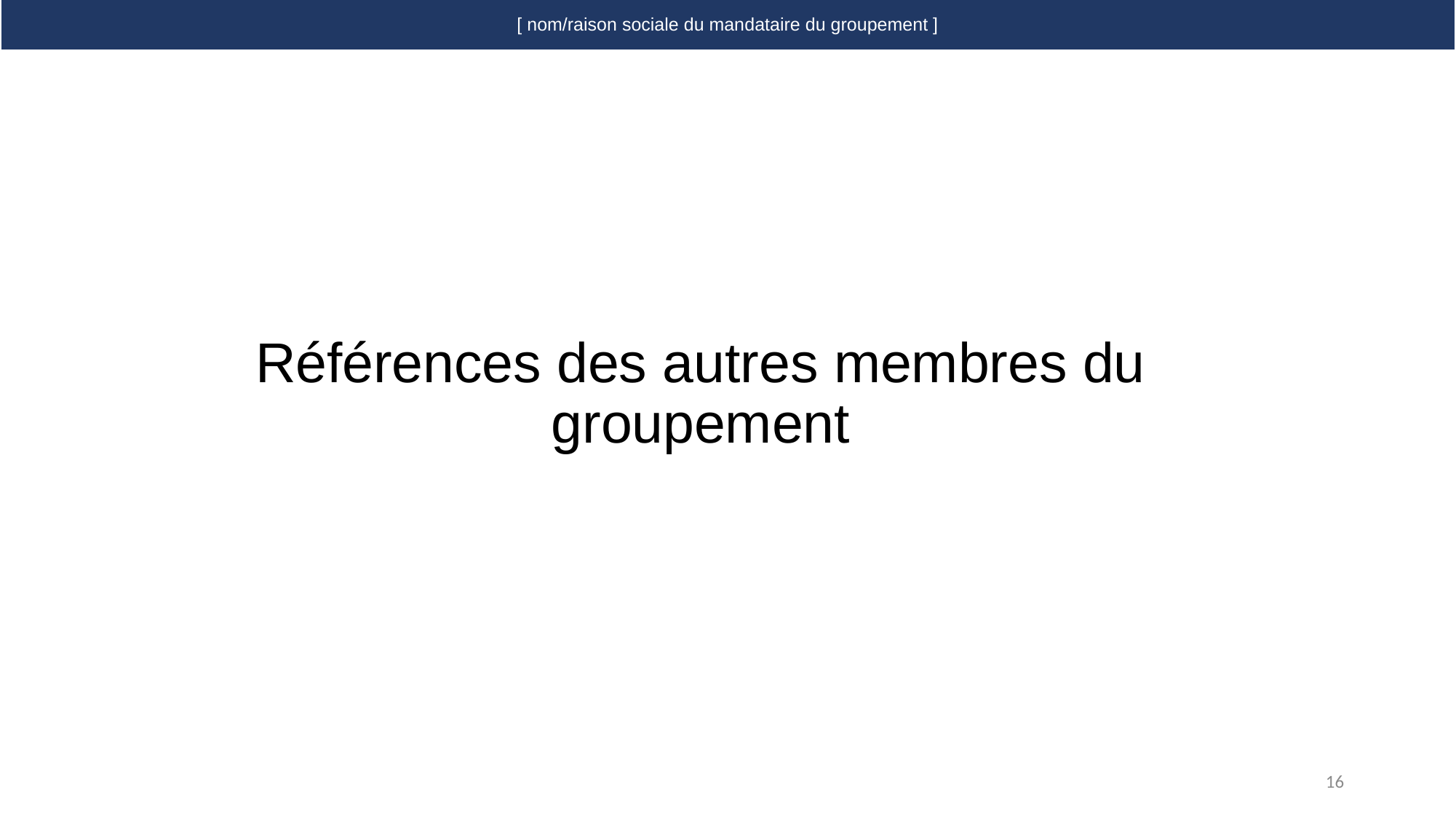

| [ nom/raison sociale du mandataire du groupement ] |
| --- |
Références des autres membres du groupement
16